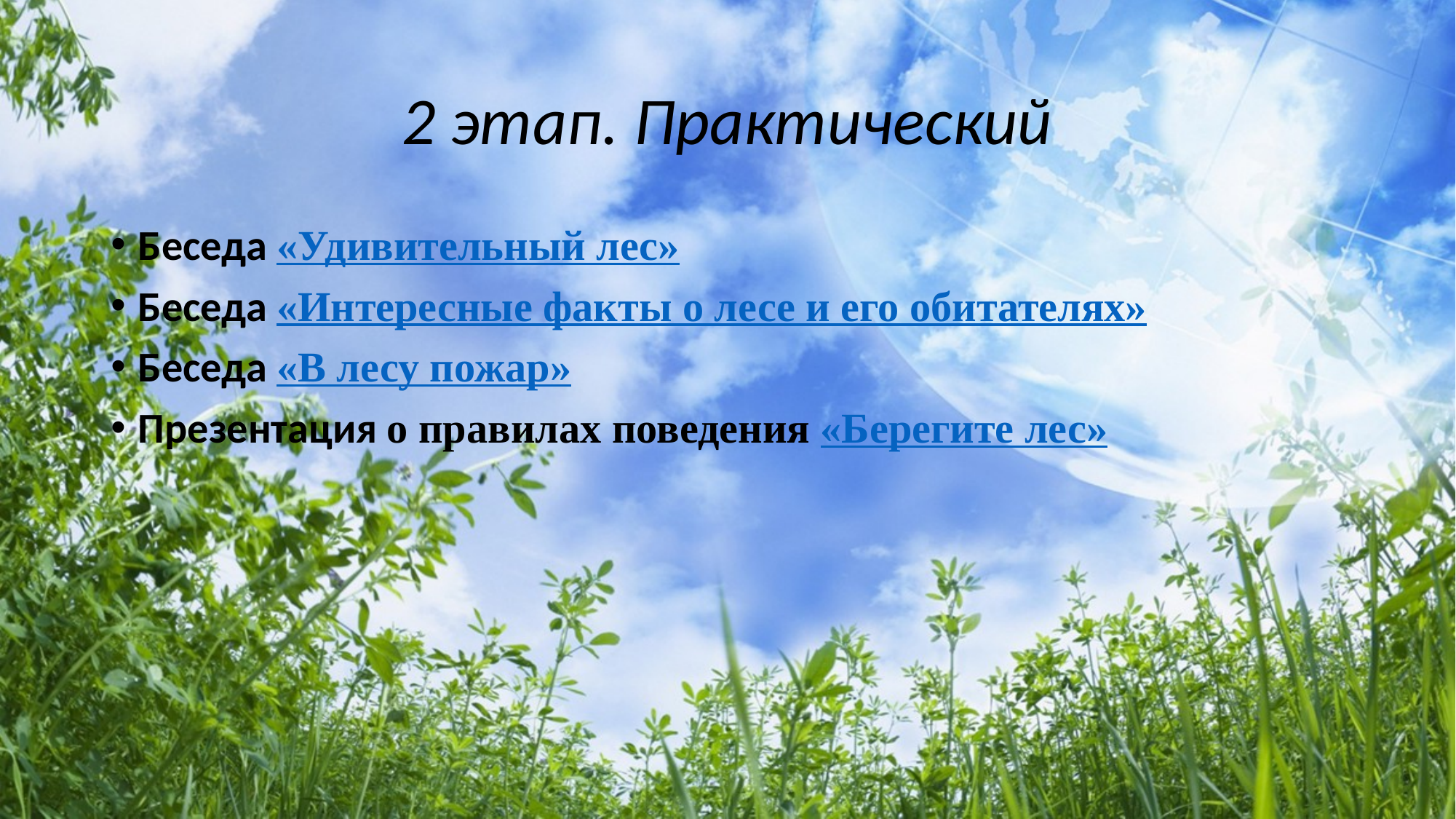

# 2 этап. Практический
Беседа «Удивительный лес»
Беседа «Интересные факты о лесе и его обитателях»
Беседа «В лесу пожар»
Презентация о правилах поведения «Берегите лес»